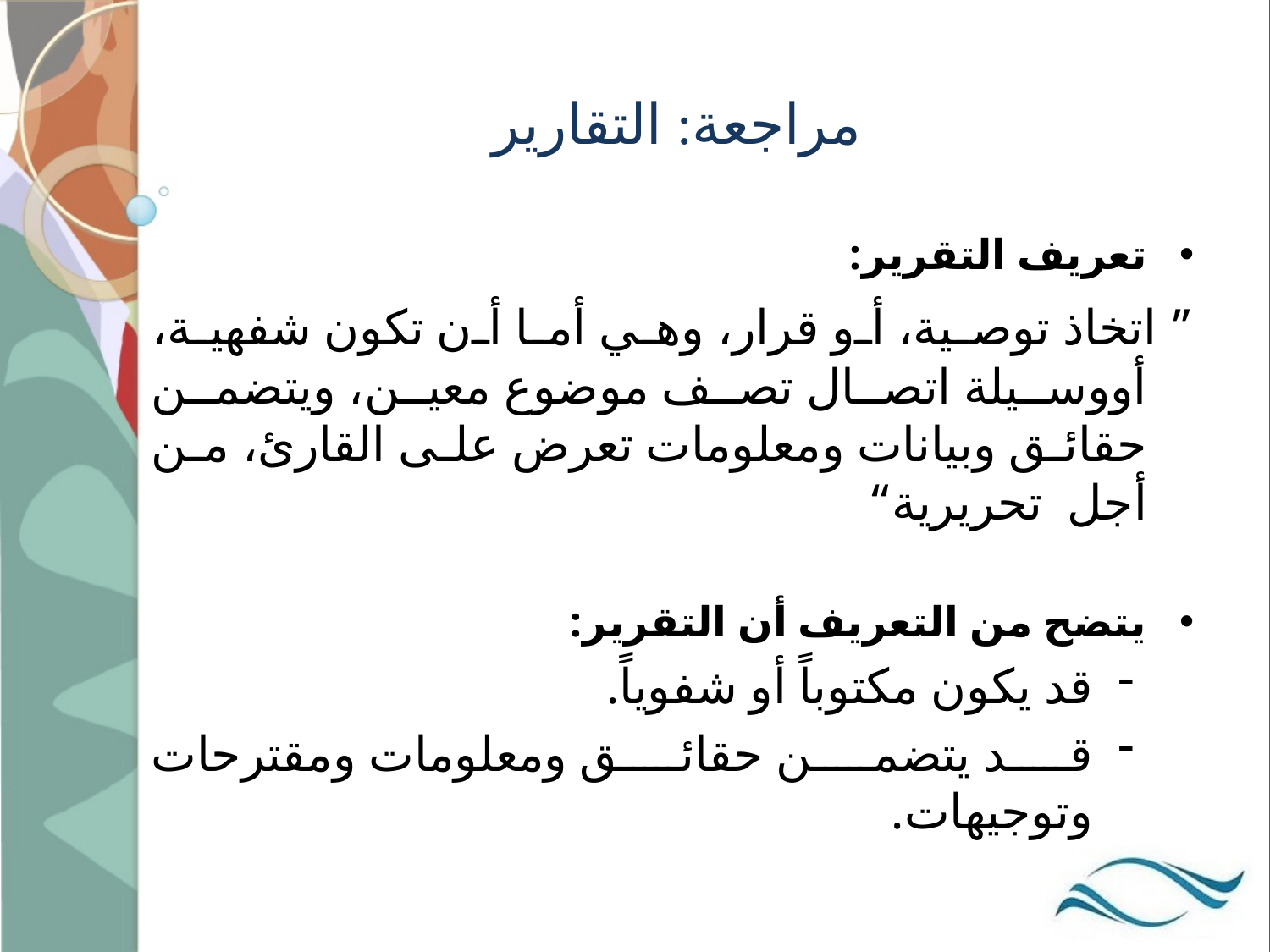

مراجعة: التقارير
تعريف التقرير:
	” اتخاذ توصية، أو قرار، وهي أما أن تكون شفهية، أووسيلة اتصال تصف موضوع معين، ويتضمن حقائق وبيانات ومعلومات تعرض على القارئ، من أجل  تحريرية“

يتضح من التعريف أن التقرير:
قد يكون مكتوباً أو شفوياً.
قد يتضمن حقائق ومعلومات ومقترحات وتوجيهات.